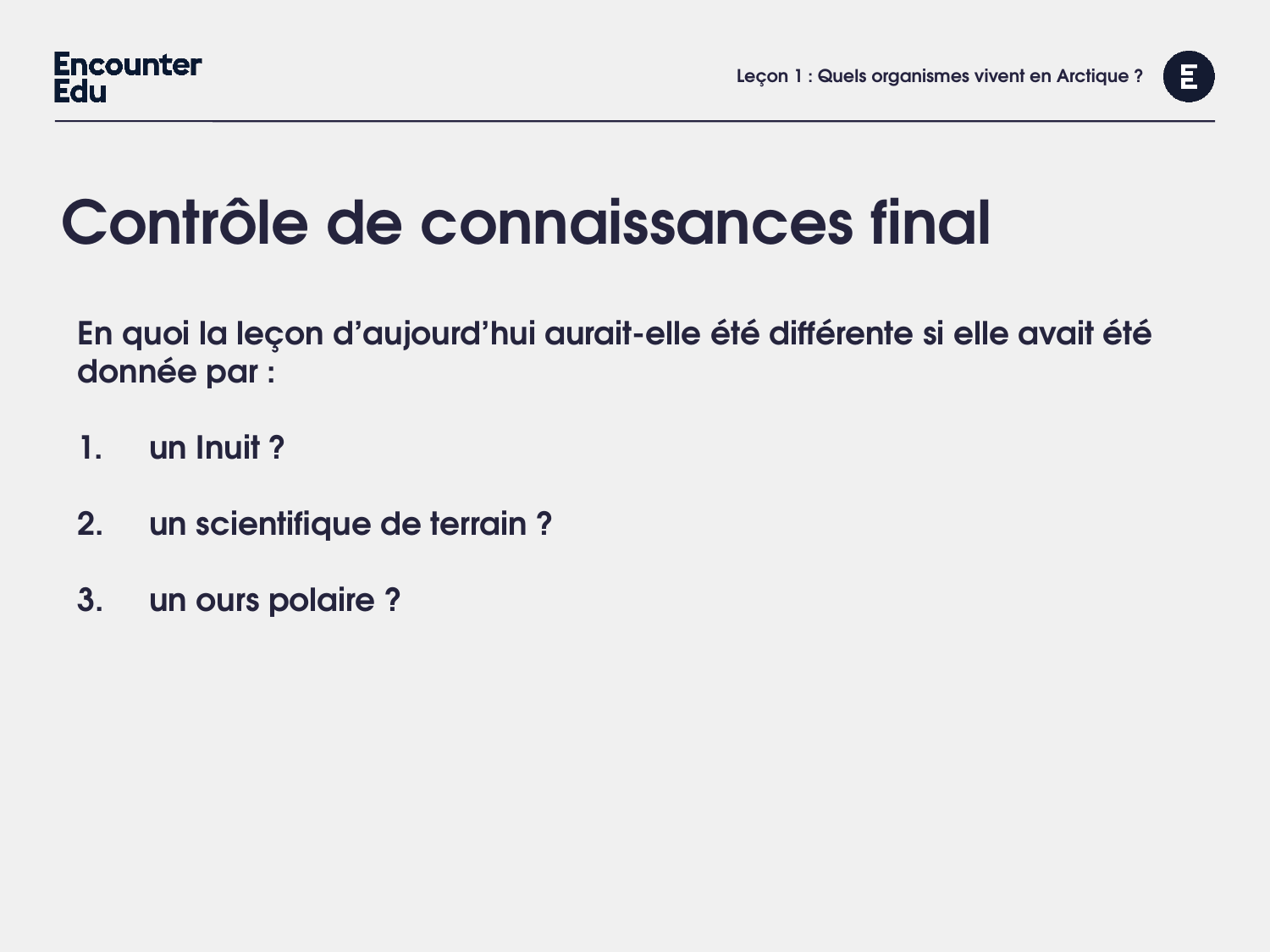

# Leçon 1 : Quels organismes vivent en Arctique ?
Contrôle de connaissances final
En quoi la leçon d’aujourd’hui aurait-elle été différente si elle avait été donnée par :

un Inuit ?

un scientifique de terrain ?

un ours polaire ?